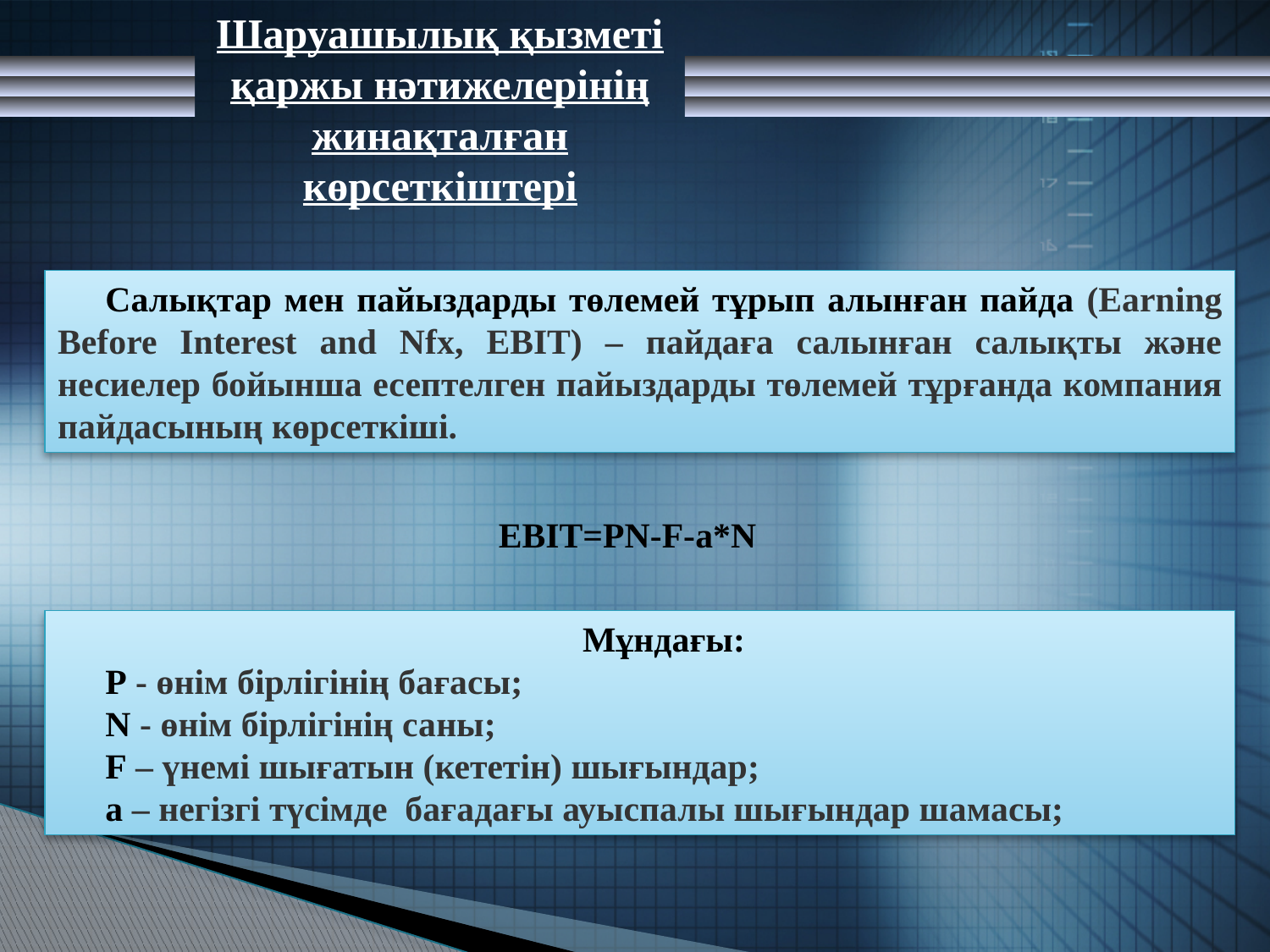

Шаруашылық қызметі қаржы нәтижелерінің жинақталған көрсеткіштері

Салықтар мен пайыздарды төлемей тұрып алынған пайда (Earning Before Interest and Nfx, EBIT) – пайдаға салынған салықты және несиелер бойынша есептелген пайыздарды төлемей тұрғанда компания пайдасының көрсеткіші.
EBIT=PN-F-a*N
Мұндағы:
P - өнім бірлігінің бағасы;
N - өнім бірлігінің саны;
F – үнемі шығатын (кететін) шығындар;
а – негізгі түсімде  бағадағы ауыспалы шығындар шамасы;